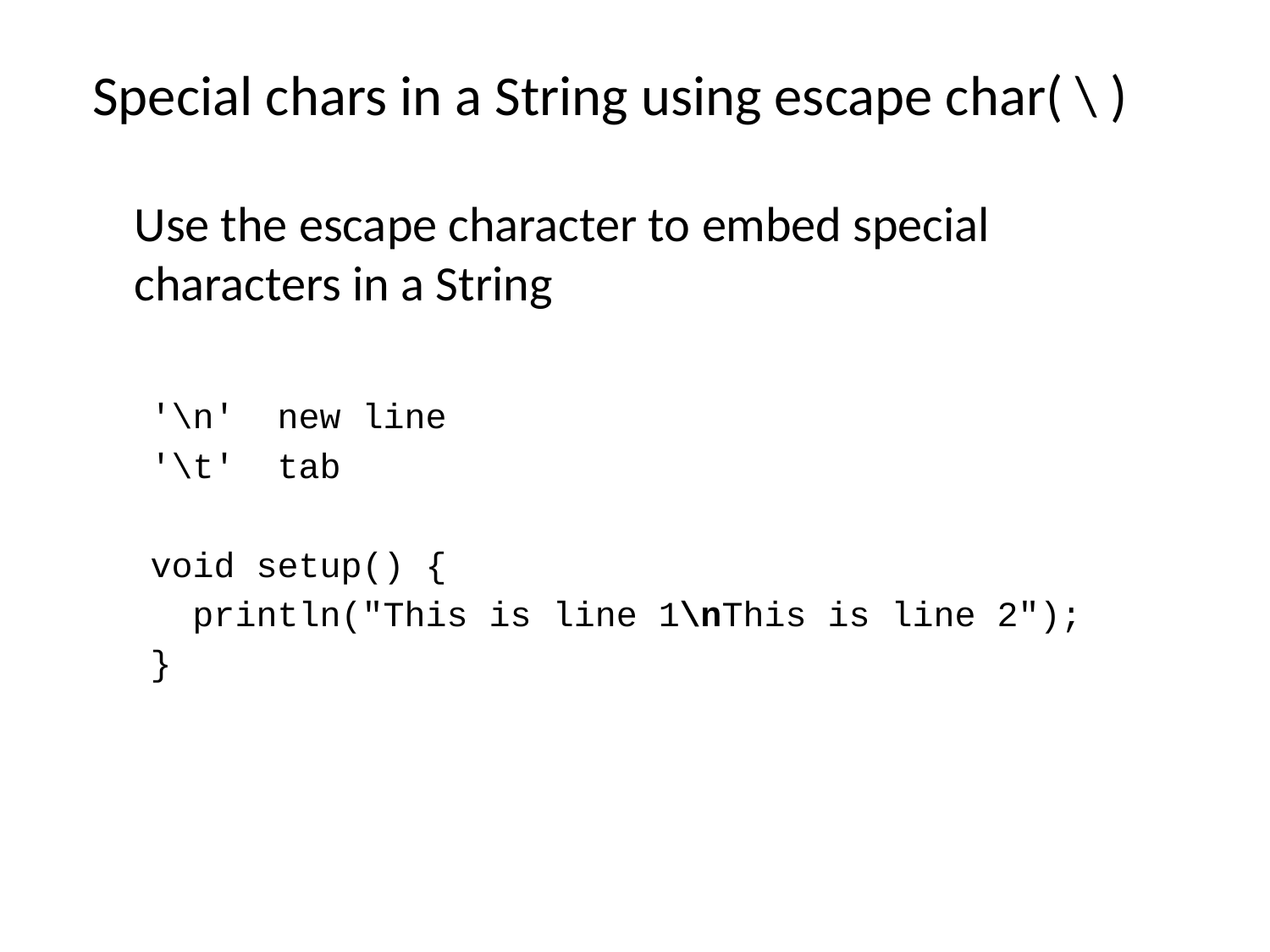

Special chars in a String using escape char( \ )
	Use the escape character to embed special characters in a String

'\n'  new line
'\t'  tab

void setup() {
  println("This is line 1\nThis is line 2");
}